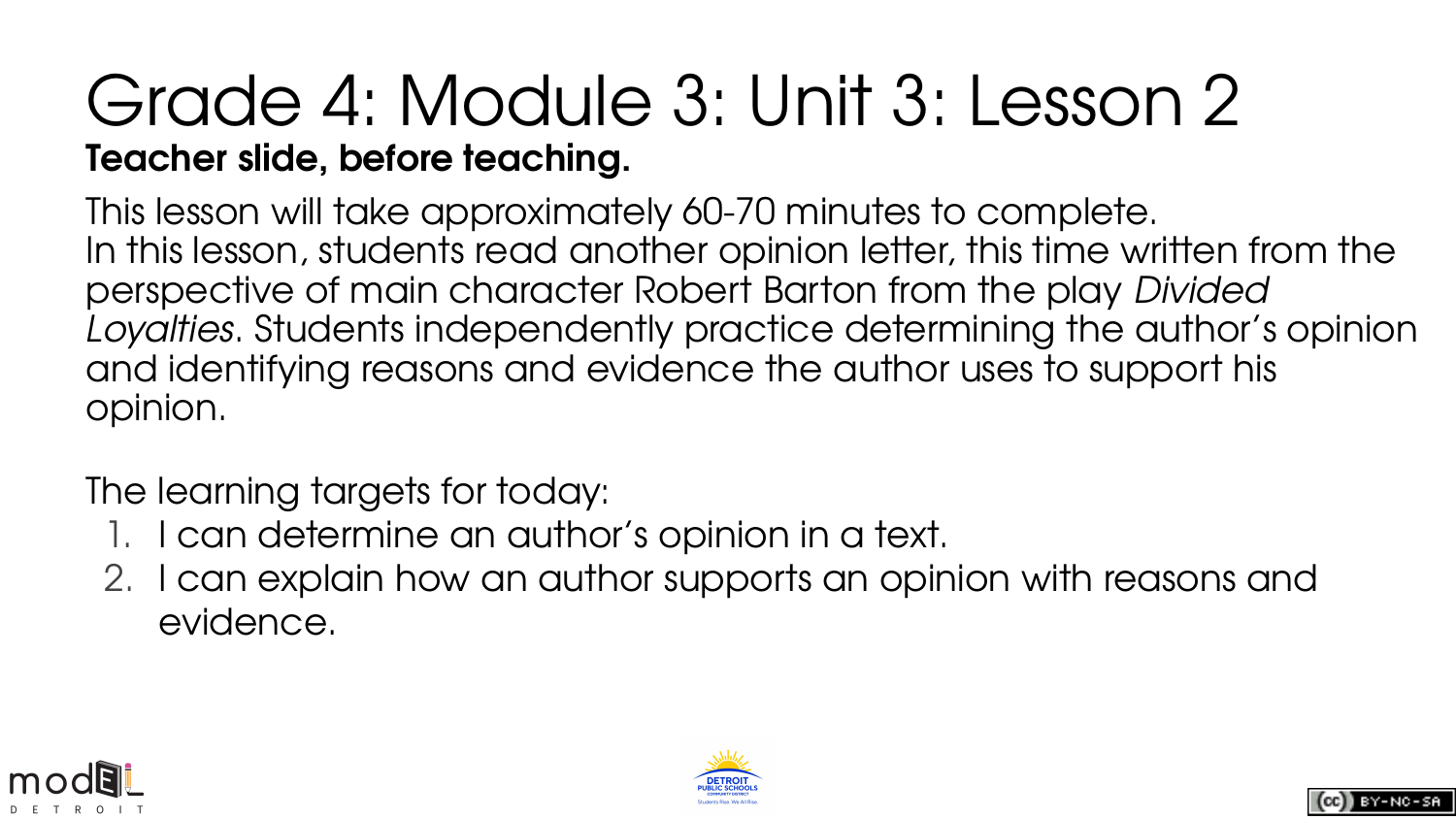

# Grade 4: Module 3: Unit 3: Lesson 2
Teacher slide, before teaching.
This lesson will take approximately 60-70 minutes to complete.
In this lesson, students read another opinion letter, this time written from the perspective of main character Robert Barton from the play Divided Loyalties. Students independently practice determining the author’s opinion and identifying reasons and evidence the author uses to support his opinion.

The learning targets for today:
I can determine an author’s opinion in a text.
I can explain how an author supports an opinion with reasons and evidence.